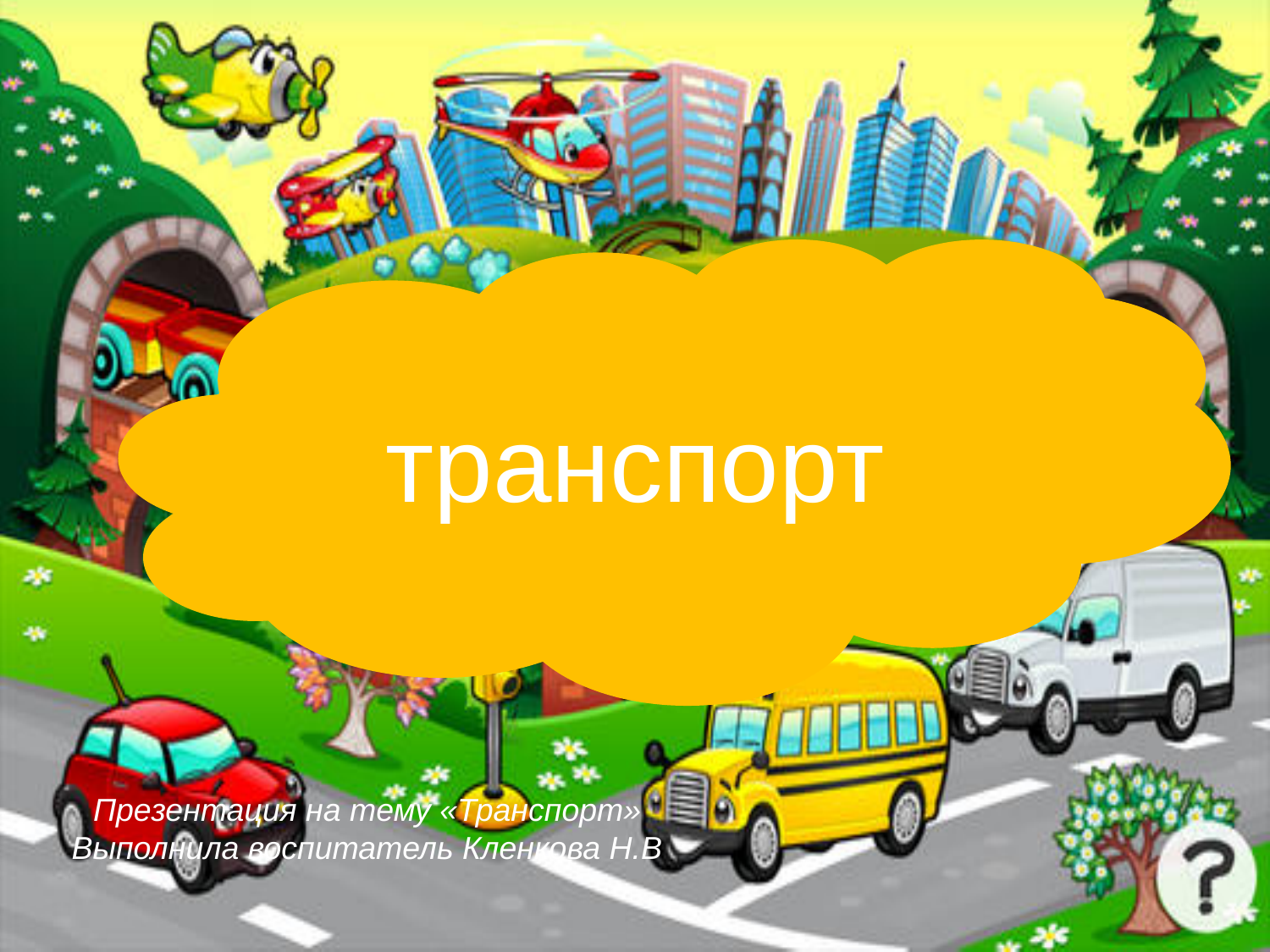

транспорт
Презентация на тему «Транспорт»
Выполнила воспитатель Кленкова Н.В